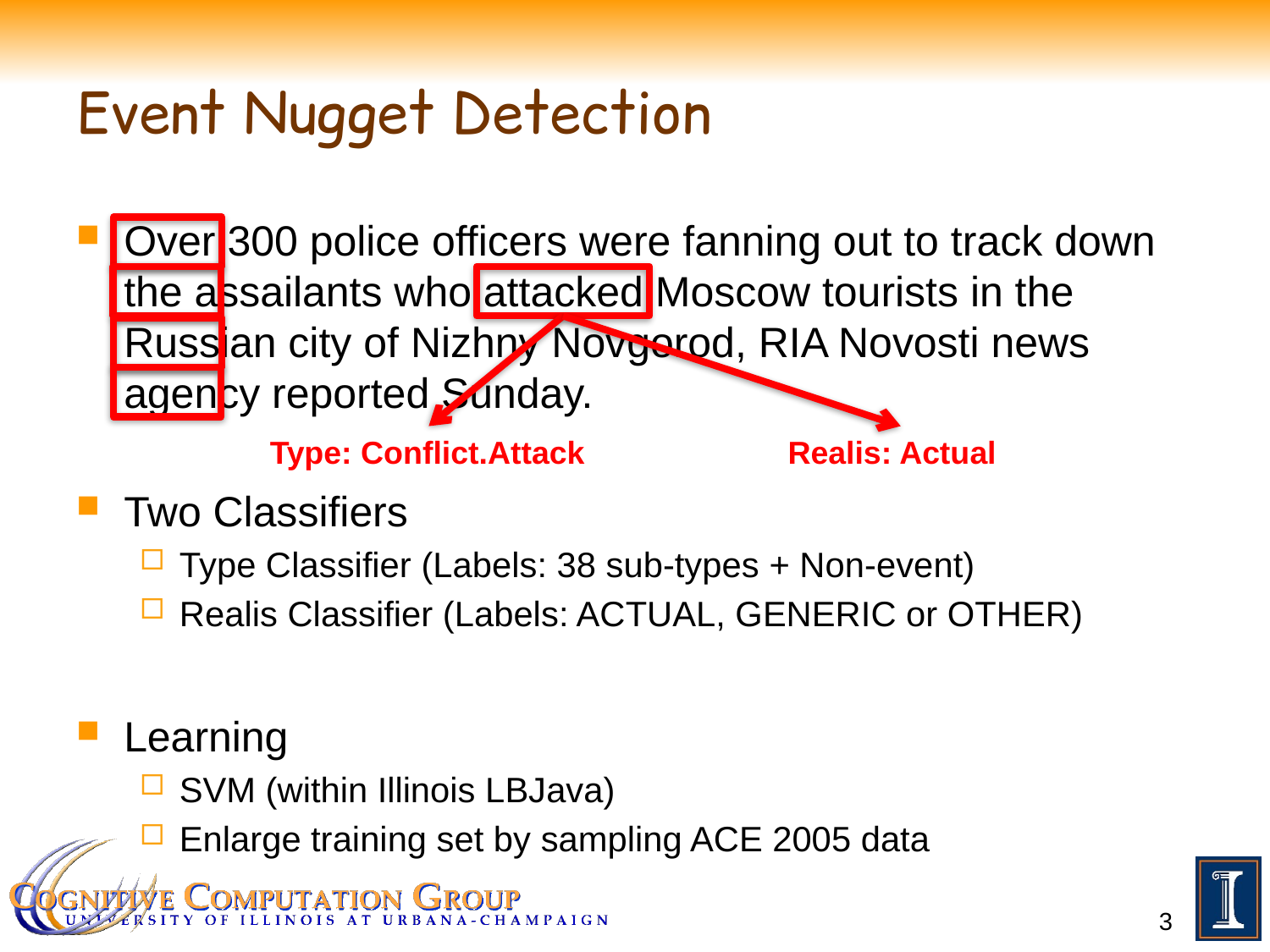

# Event Nugget Detection
Over 300 police officers were fanning out to track down the assailants who attacked Moscow tourists in the Russian city of Nizhny Novgorod, RIA Novosti news agency reported Sunday.

Two Classifiers
Type Classifier (Labels: 38 sub-types + Non-event)
Realis Classifier (Labels: ACTUAL, GENERIC or OTHER)

Learning
SVM (within Illinois LBJava)
Enlarge training set by sampling ACE 2005 data

Type: Conflict.Attack
Realis: Actual
3